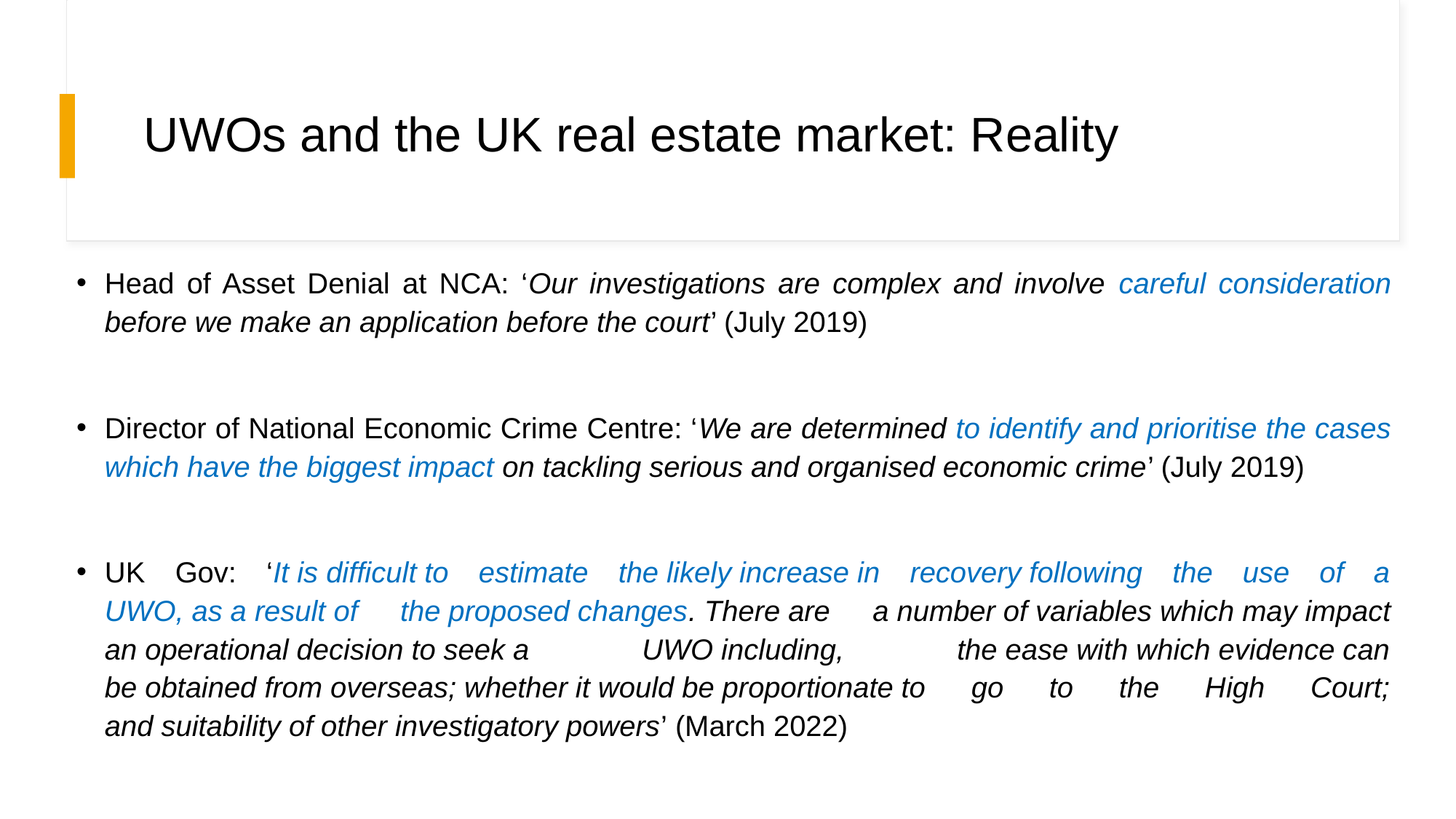

# UWOs and the UK real estate market: Reality
Head of Asset Denial at NCA: ‘Our investigations are complex and involve careful consideration before we make an application before the court’ (July 2019)

Director of National Economic Crime Centre: ‘We are determined to identify and prioritise the cases which have the biggest impact on tackling serious and organised economic crime’ (July 2019)

UK Gov: ‘It is difficult to estimate the likely increase in recovery following the use of a UWO, as a result of the proposed changes. There are a number of variables which may impact an operational decision to seek a UWO including, the ease with which evidence can be obtained from overseas; whether it would be proportionate to go to the High Court; and suitability of other investigatory powers’ (March 2022)